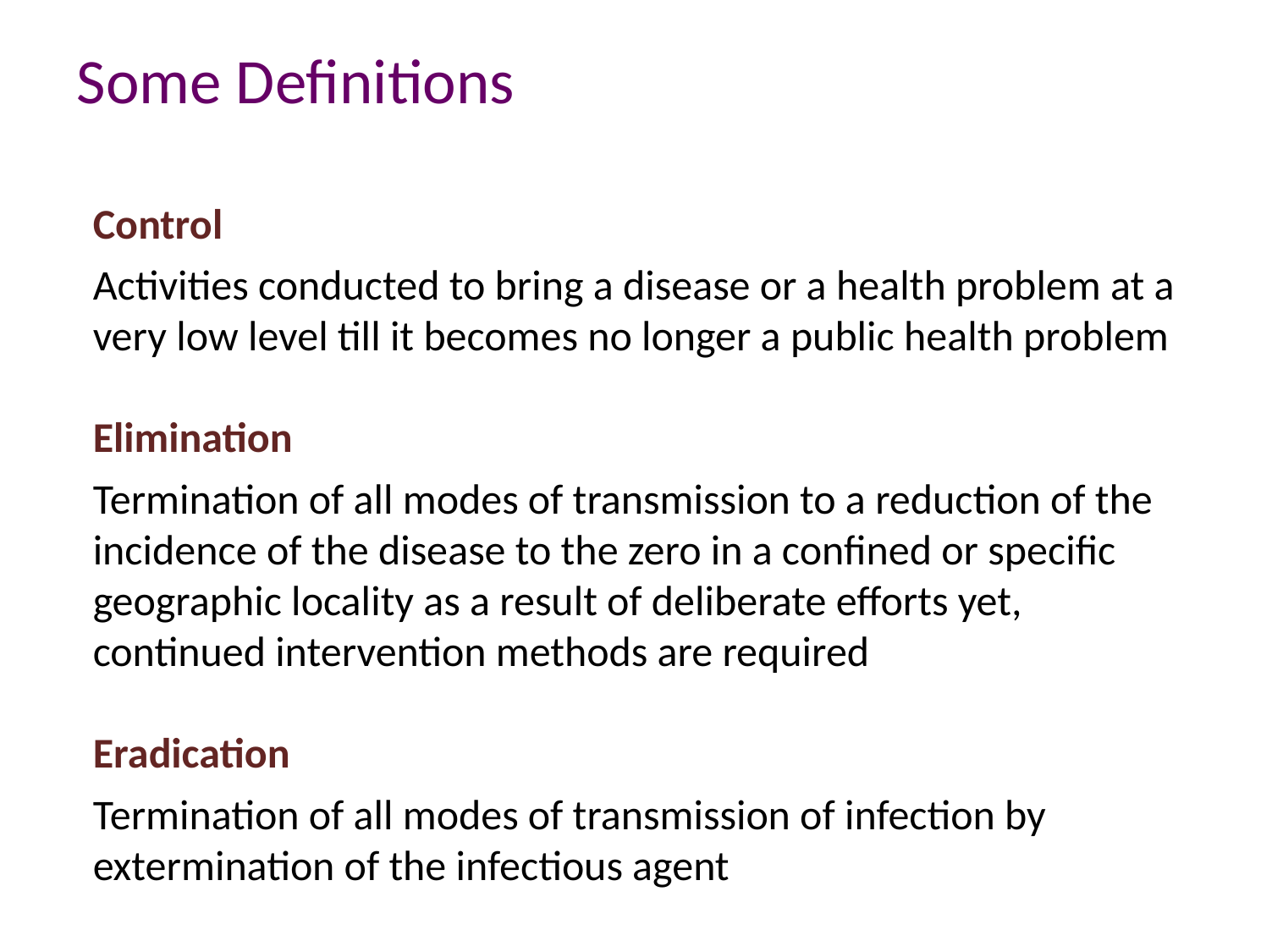

# Some Definitions
Control
Activities conducted to bring a disease or a health problem at a very low level till it becomes no longer a public health problem

Elimination
Termination of all modes of transmission to a reduction of the incidence of the disease to the zero in a confined or specific geographic locality as a result of deliberate efforts yet, continued intervention methods are required

Eradication
Termination of all modes of transmission of infection by extermination of the infectious agent